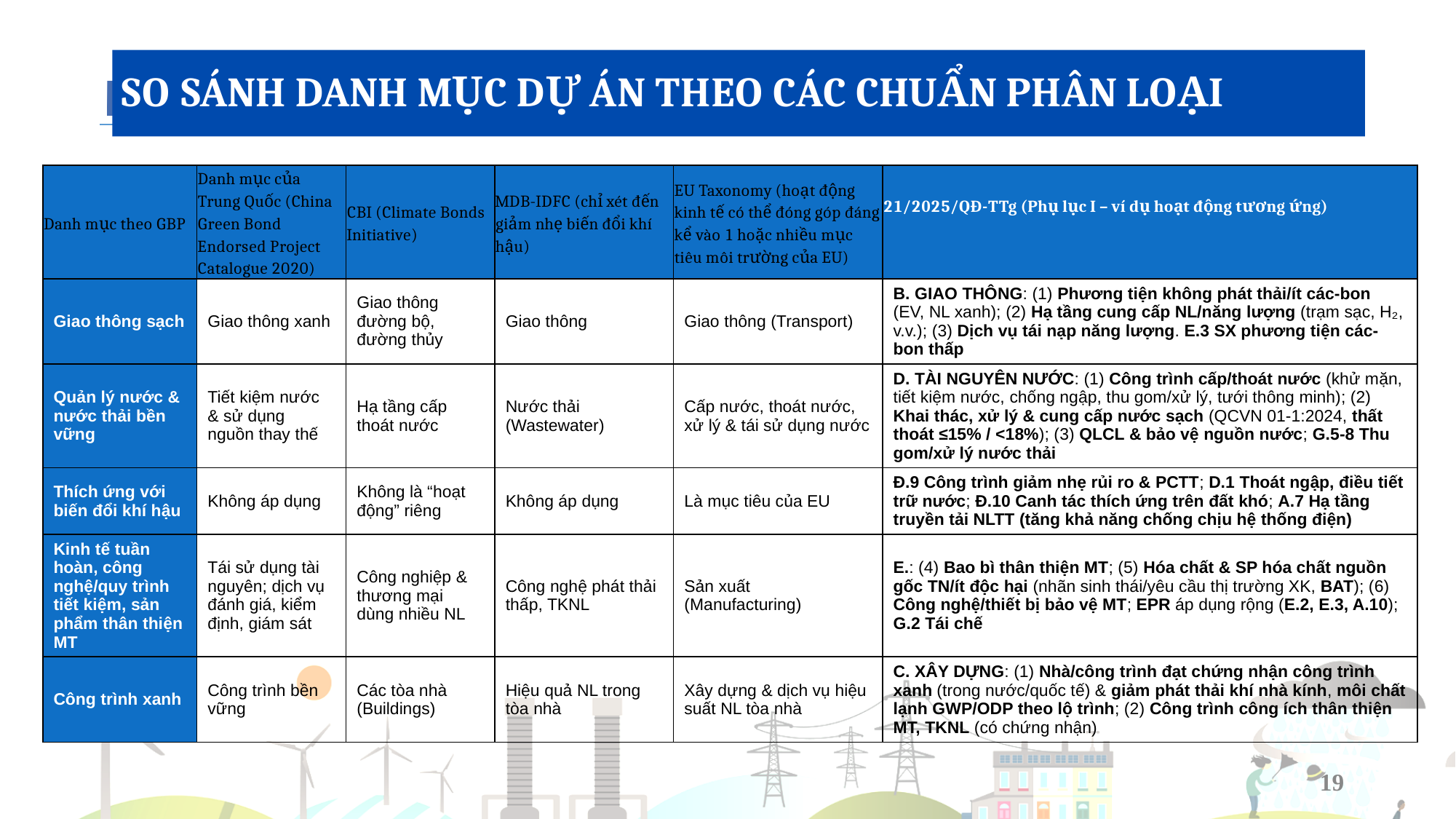

SO SÁNH DANH MỤC DỰ ÁN THEO CÁC CHUẨN PHÂN LOẠI
| Danh mục theo GBP | Danh mục của Trung Quốc (China Green Bond Endorsed Project Catalogue 2020) | CBI (Climate Bonds Initiative) | MDB-IDFC (chỉ xét đến giảm nhẹ biến đổi khí hậu) | EU Taxonomy (hoạt động kinh tế có thể đóng góp đáng kể vào 1 hoặc nhiều mục tiêu môi trường của EU) | 21/2025/QĐ-TTg (Phụ lục I – ví dụ hoạt động tương ứng) |
| --- | --- | --- | --- | --- | --- |
| Giao thông sạch | Giao thông xanh | Giao thông đường bộ, đường thủy | Giao thông | Giao thông (Transport) | B. GIAO THÔNG: (1) Phương tiện không phát thải/ít các-bon (EV, NL xanh); (2) Hạ tầng cung cấp NL/năng lượng (trạm sạc, H₂, v.v.); (3) Dịch vụ tái nạp năng lượng. E.3 SX phương tiện các-bon thấp |
| Quản lý nước & nước thải bền vững | Tiết kiệm nước & sử dụng nguồn thay thế | Hạ tầng cấp thoát nước | Nước thải (Wastewater) | Cấp nước, thoát nước, xử lý & tái sử dụng nước | D. TÀI NGUYÊN NƯỚC: (1) Công trình cấp/thoát nước (khử mặn, tiết kiệm nước, chống ngập, thu gom/xử lý, tưới thông minh); (2) Khai thác, xử lý & cung cấp nước sạch (QCVN 01-1:2024, thất thoát ≤15% / <18%); (3) QLCL & bảo vệ nguồn nước; G.5-8 Thu gom/xử lý nước thải |
| Thích ứng với biến đổi khí hậu | Không áp dụng | Không là “hoạt động” riêng | Không áp dụng | Là mục tiêu của EU | Đ.9 Công trình giảm nhẹ rủi ro & PCTT; D.1 Thoát ngập, điều tiết trữ nước; Đ.10 Canh tác thích ứng trên đất khó; A.7 Hạ tầng truyền tải NLTT (tăng khả năng chống chịu hệ thống điện) |
| Kinh tế tuần hoàn, công nghệ/quy trình tiết kiệm, sản phẩm thân thiện MT | Tái sử dụng tài nguyên; dịch vụ đánh giá, kiểm định, giám sát | Công nghiệp & thương mại dùng nhiều NL | Công nghệ phát thải thấp, TKNL | Sản xuất (Manufacturing) | E.: (4) Bao bì thân thiện MT; (5) Hóa chất & SP hóa chất nguồn gốc TN/ít độc hại (nhãn sinh thái/yêu cầu thị trường XK, BAT); (6) Công nghệ/thiết bị bảo vệ MT; EPR áp dụng rộng (E.2, E.3, A.10); G.2 Tái chế |
| Công trình xanh | Công trình bền vững | Các tòa nhà (Buildings) | Hiệu quả NL trong tòa nhà | Xây dựng & dịch vụ hiệu suất NL tòa nhà | C. XÂY DỰNG: (1) Nhà/công trình đạt chứng nhận công trình xanh (trong nước/quốc tế) & giảm phát thải khí nhà kính, môi chất lạnh GWP/ODP theo lộ trình; (2) Công trình công ích thân thiện MT, TKNL (có chứng nhận) |
19